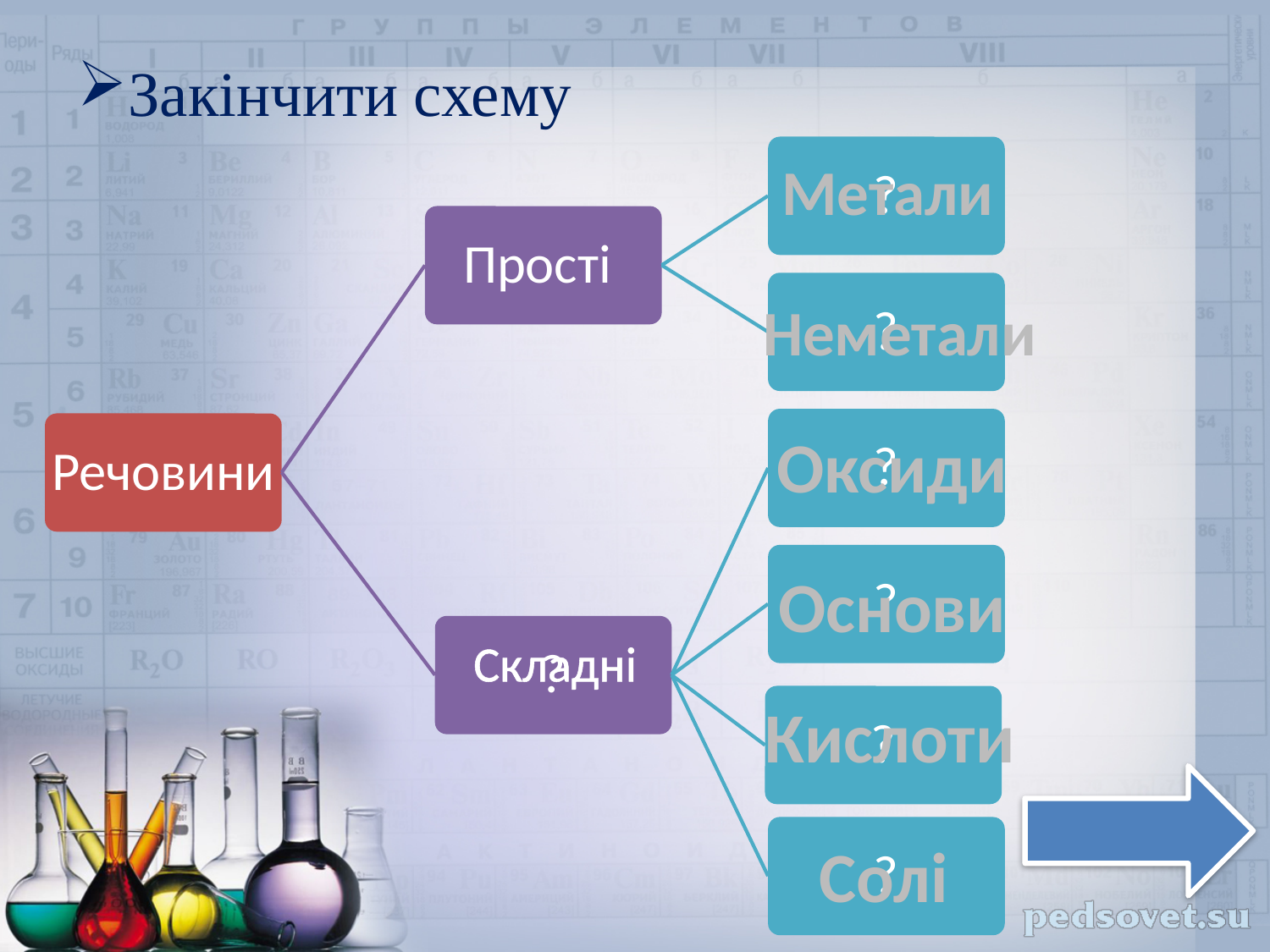

Закінчити схему

Речовини

Прості

?

?

?

?

?

?

?
Метали
Неметали
Оксиди
Основи
Складні
Кислоти

Солі